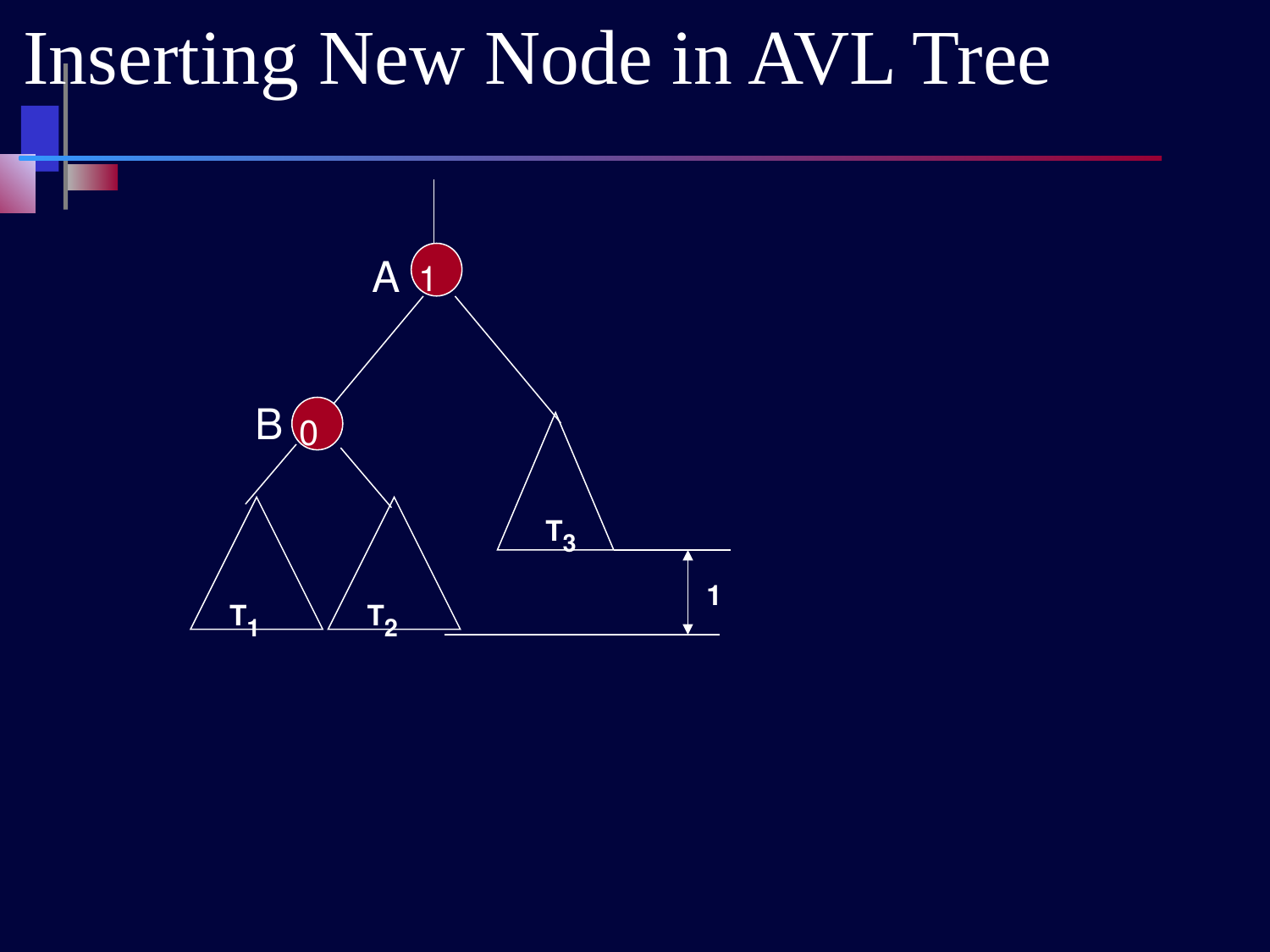

# Inserting New Node in AVL Tree

A

1
B

0

T3

T1

T2
1